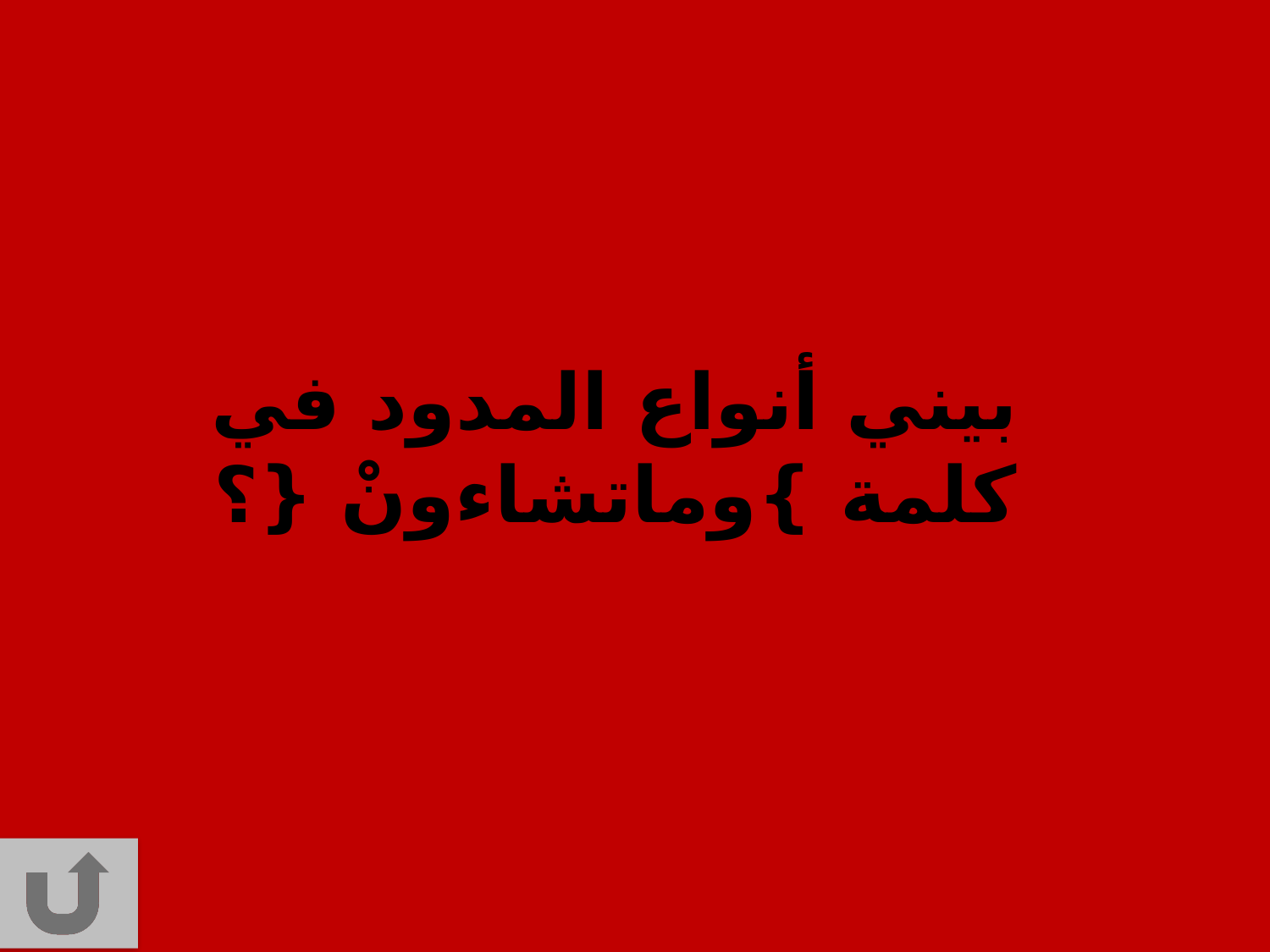

بيني أنواع المدود في كلمة }وماتشاءونْ {؟